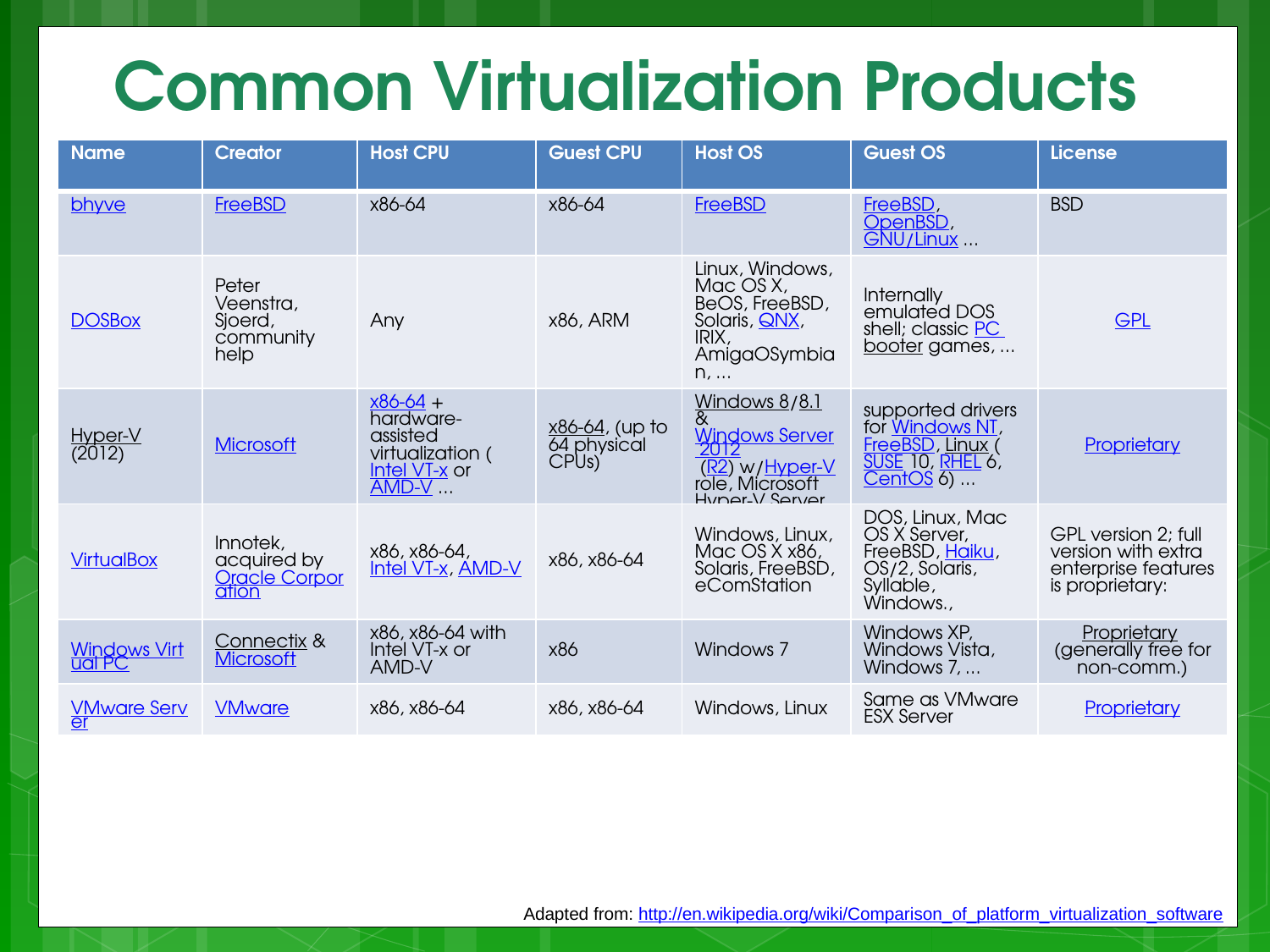

# Common Virtualization Products
| Name | Creator | Host CPU | Guest CPU | Host OS | Guest OS | License |
| --- | --- | --- | --- | --- | --- | --- |
| bhyve | FreeBSD | x86-64 | x86-64 | FreeBSD | FreeBSD, OpenBSD, GNU/Linux … | BSD |
| DOSBox | Peter Veenstra, Sjoerd, community help | Any | x86, ARM | Linux, Windows, Mac OS X, BeOS, FreeBSD, Solaris, QNX, IRIX, AmigaOSymbian, … | Internally emulated DOS shell; classic PC booter games, … | GPL |
| Hyper-V (2012) | Microsoft | x86-64 + hardware-assisted virtualization (Intel VT-x or AMD-V … | x86-64, (up to 64 physical CPUs) | Windows 8/8.1 & Windows Server 2012 (R2) w/Hyper-V role, Microsoft Hyper-V Server | supported drivers for Windows NT, FreeBSD, Linux (SUSE 10, RHEL 6, CentOS 6) … | Proprietary |
| VirtualBox | Innotek, acquired by Oracle Corporation | x86, x86-64, Intel VT-x, AMD-V | x86, x86-64 | Windows, Linux, Mac OS X x86, Solaris, FreeBSD, eComStation | DOS, Linux, Mac OS X Server, FreeBSD, Haiku, OS/2, Solaris, Syllable, Windows., | GPL version 2; full version with extra enterprise features is proprietary: |
| Windows Virtual PC | Connectix & Microsoft | x86, x86-64 with Intel VT-x or AMD-V | x86 | Windows 7 | Windows XP, Windows Vista, Windows 7, … | Proprietary (generally free for non-comm.) |
| VMware Server | VMware | x86, x86-64 | x86, x86-64 | Windows, Linux | Same as VMware ESX Server | Proprietary |
Adapted from: http://en.wikipedia.org/wiki/Comparison_of_platform_virtualization_software